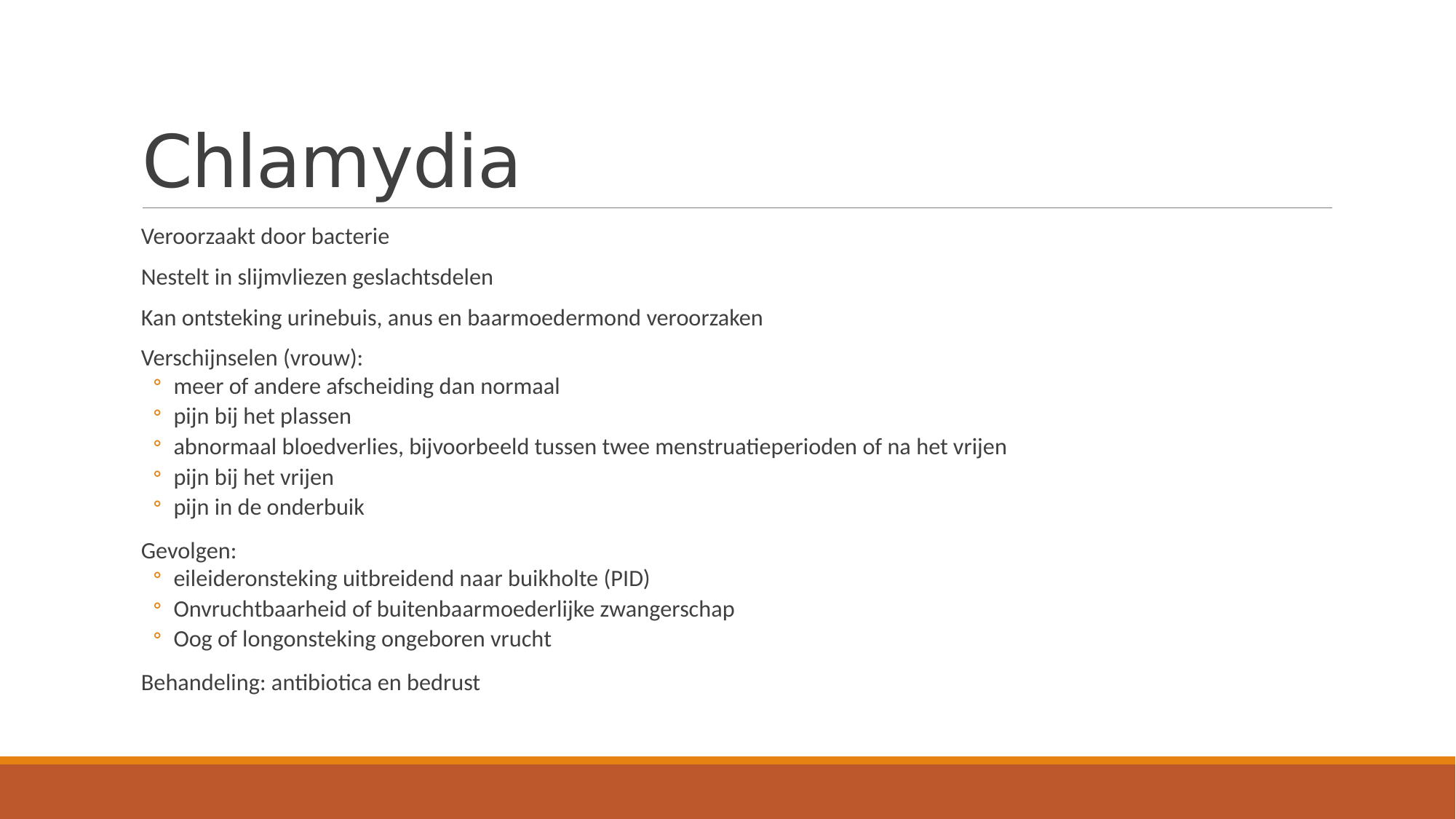

# Chlamydia
Veroorzaakt door bacterie
Nestelt in slijmvliezen geslachtsdelen
Kan ontsteking urinebuis, anus en baarmoedermond veroorzaken
Verschijnselen (vrouw):
meer of andere afscheiding dan normaal
pijn bij het plassen
abnormaal bloedverlies, bijvoorbeeld tussen twee menstruatieperioden of na het vrijen
pijn bij het vrijen
pijn in de onderbuik
Gevolgen:
eileideronsteking uitbreidend naar buikholte (PID)
Onvruchtbaarheid of buitenbaarmoederlijke zwangerschap
Oog of longonsteking ongeboren vrucht
Behandeling: antibiotica en bedrust